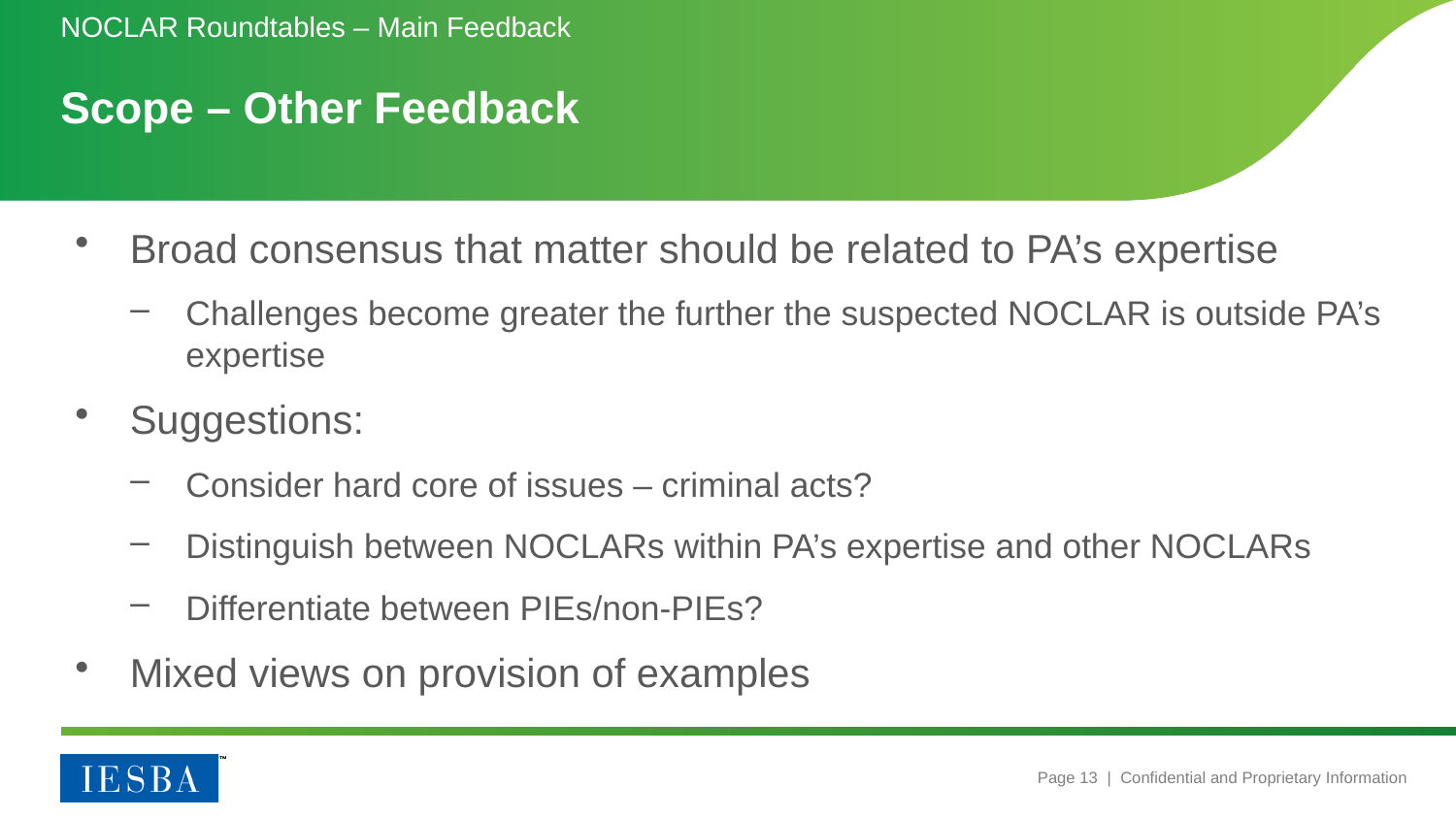

NOCLAR Roundtables – Main Feedback
# Scope – Other Feedback
Broad consensus that matter should be related to PA’s expertise
Challenges become greater the further the suspected NOCLAR is outside PA’s expertise
Suggestions:
Consider hard core of issues – criminal acts?
Distinguish between NOCLARs within PA’s expertise and other NOCLARs
Differentiate between PIEs/non-PIEs?
Mixed views on provision of examples